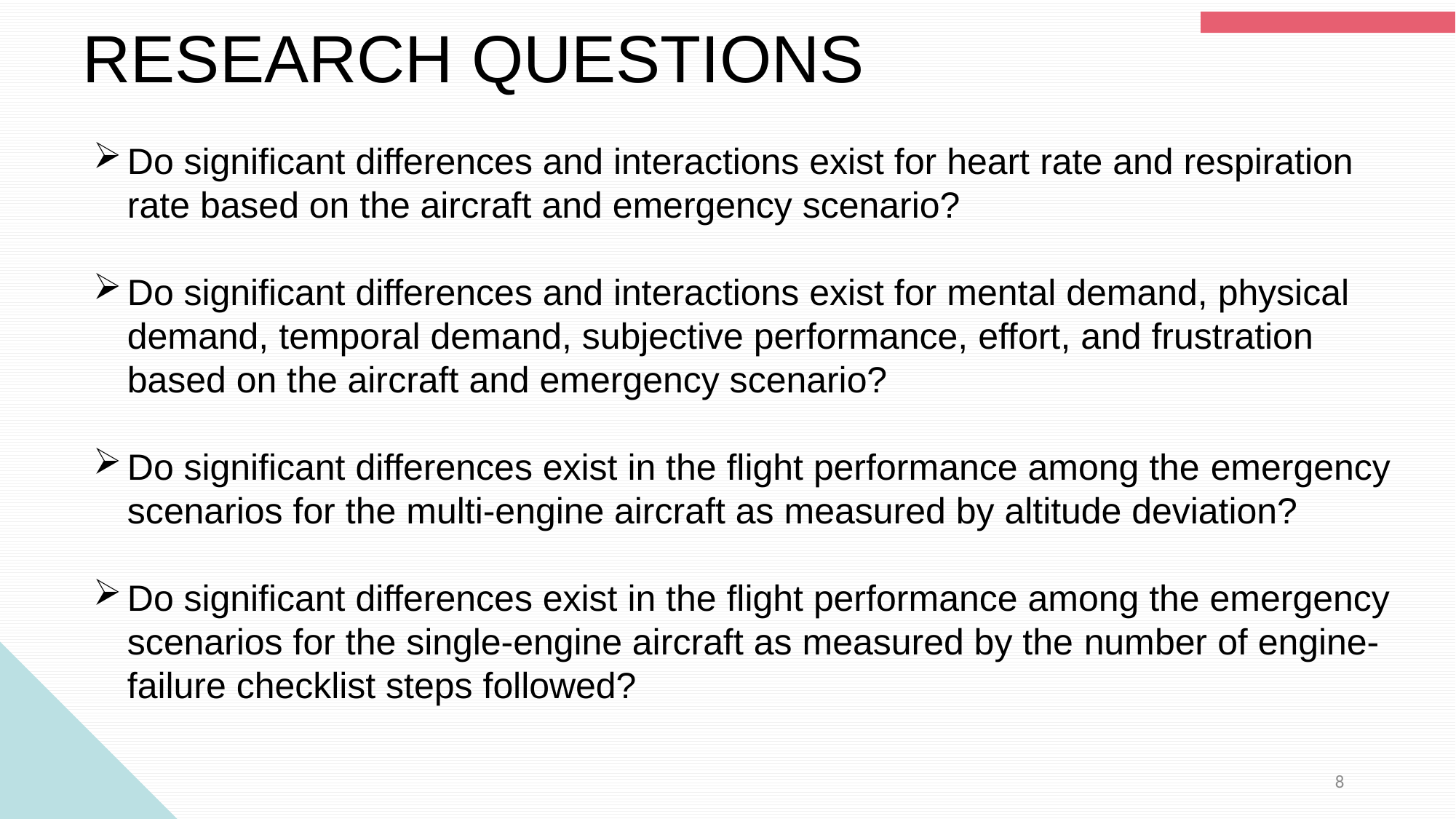

RESEARCH QUESTIONS
Do significant differences and interactions exist for heart rate and respiration rate based on the aircraft and emergency scenario?

Do significant differences and interactions exist for mental demand, physical demand, temporal demand, subjective performance, effort, and frustration based on the aircraft and emergency scenario?

Do significant differences exist in the flight performance among the emergency scenarios for the multi-engine aircraft as measured by altitude deviation?

Do significant differences exist in the flight performance among the emergency scenarios for the single-engine aircraft as measured by the number of engine-failure checklist steps followed?

8